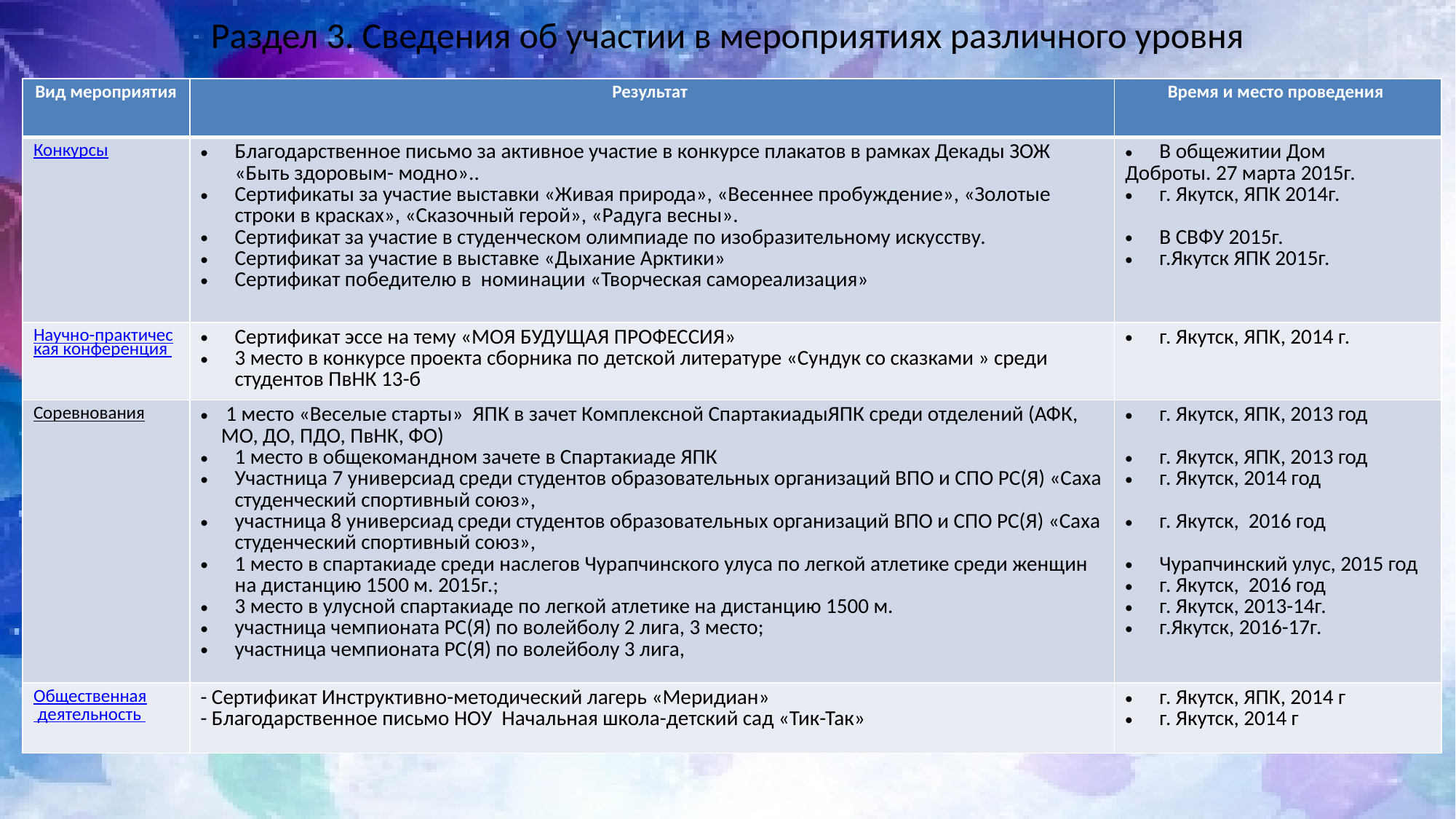

# Раздел 3. Сведения об участии в мероприятиях различного уровня
| Вид мероприятия | Результат | Время и место проведения |
| --- | --- | --- |
| Конкурсы | Благодарственное письмо за активное участие в конкурсе плакатов в рамках Декады ЗОЖ «Быть здоровым- модно».. Сертификаты за участие выставки «Живая природа», «Весеннее пробуждение», «Золотые строки в красках», «Сказочный герой», «Радуга весны». Сертификат за участие в студенческом олимпиаде по изобразительному искусству. Сертификат за участие в выставке «Дыхание Арктики» Сертификат победителю в номинации «Творческая самореализация» | В общежитии Дом Доброты. 27 марта 2015г. г. Якутск, ЯПК 2014г. В СВФУ 2015г. г.Якутск ЯПК 2015г. |
| Научно-практическая конференция | Сертификат эссе на тему «МОЯ БУДУЩАЯ ПРОФЕССИЯ» 3 место в конкурсе проекта сборника по детской литературе «Сундук со сказками » среди студентов ПвНК 13-б | г. Якутск, ЯПК, 2014 г. |
| Соревнования | 1 место «Веселые старты» ЯПК в зачет Комплексной СпартакиадыЯПК среди отделений (АФК, МО, ДО, ПДО, ПвНК, ФО) 1 место в общекомандном зачете в Спартакиаде ЯПК Участница 7 универсиад среди студентов образовательных организаций ВПО и СПО РС(Я) «Саха студенческий спортивный союз», участница 8 универсиад среди студентов образовательных организаций ВПО и СПО РС(Я) «Саха студенческий спортивный союз», 1 место в спартакиаде среди наслегов Чурапчинского улуса по легкой атлетике среди женщин на дистанцию 1500 м. 2015г.; 3 место в улусной спартакиаде по легкой атлетике на дистанцию 1500 м. участница чемпионата РС(Я) по волейболу 2 лига, 3 место; участница чемпионата РС(Я) по волейболу 3 лига, | г. Якутск, ЯПК, 2013 год г. Якутск, ЯПК, 2013 год г. Якутск, 2014 год г. Якутск, 2016 год Чурапчинский улус, 2015 год г. Якутск, 2016 год г. Якутск, 2013-14г. г.Якутск, 2016-17г. |
| Общественная деятельность | - Сертификат Инструктивно-методический лагерь «Меридиан» - Благодарственное письмо НОУ Начальная школа-детский сад «Тик-Так» | г. Якутск, ЯПК, 2014 г г. Якутск, 2014 г |